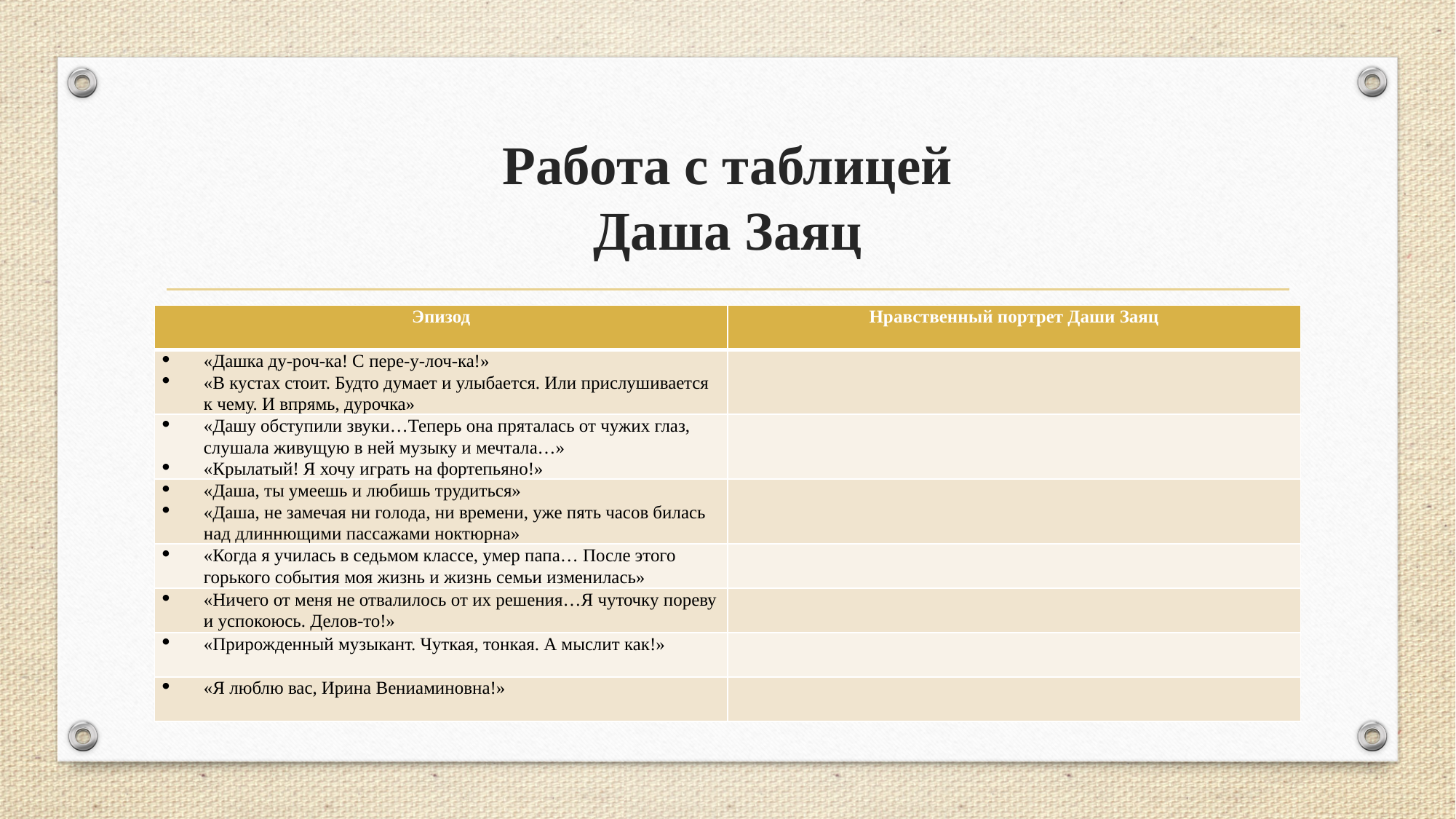

# Работа с таблицей Даша Заяц
| Эпизод | Нравственный портрет Даши Заяц |
| --- | --- |
| «Дашка ду-роч-ка! С пере-у-лоч-ка!» «В кустах стоит. Будто думает и улыбается. Или прислушивается к чему. И впрямь, дурочка» |  |
| «Дашу обступили звуки…Теперь она пряталась от чужих глаз, слушала живущую в ней музыку и мечтала…» «Крылатый! Я хочу играть на фортепьяно!» |  |
| «Даша, ты умеешь и любишь трудиться» «Даша, не замечая ни голода, ни времени, уже пять часов билась над длиннющими пассажами ноктюрна» |  |
| «Когда я училась в седьмом классе, умер папа… После этого горького события моя жизнь и жизнь семьи изменилась» |  |
| «Ничего от меня не отвалилось от их решения…Я чуточку пореву и успокоюсь. Делов-то!» |  |
| «Прирожденный музыкант. Чуткая, тонкая. А мыслит как!» |  |
| «Я люблю вас, Ирина Вениаминовна!» |  |